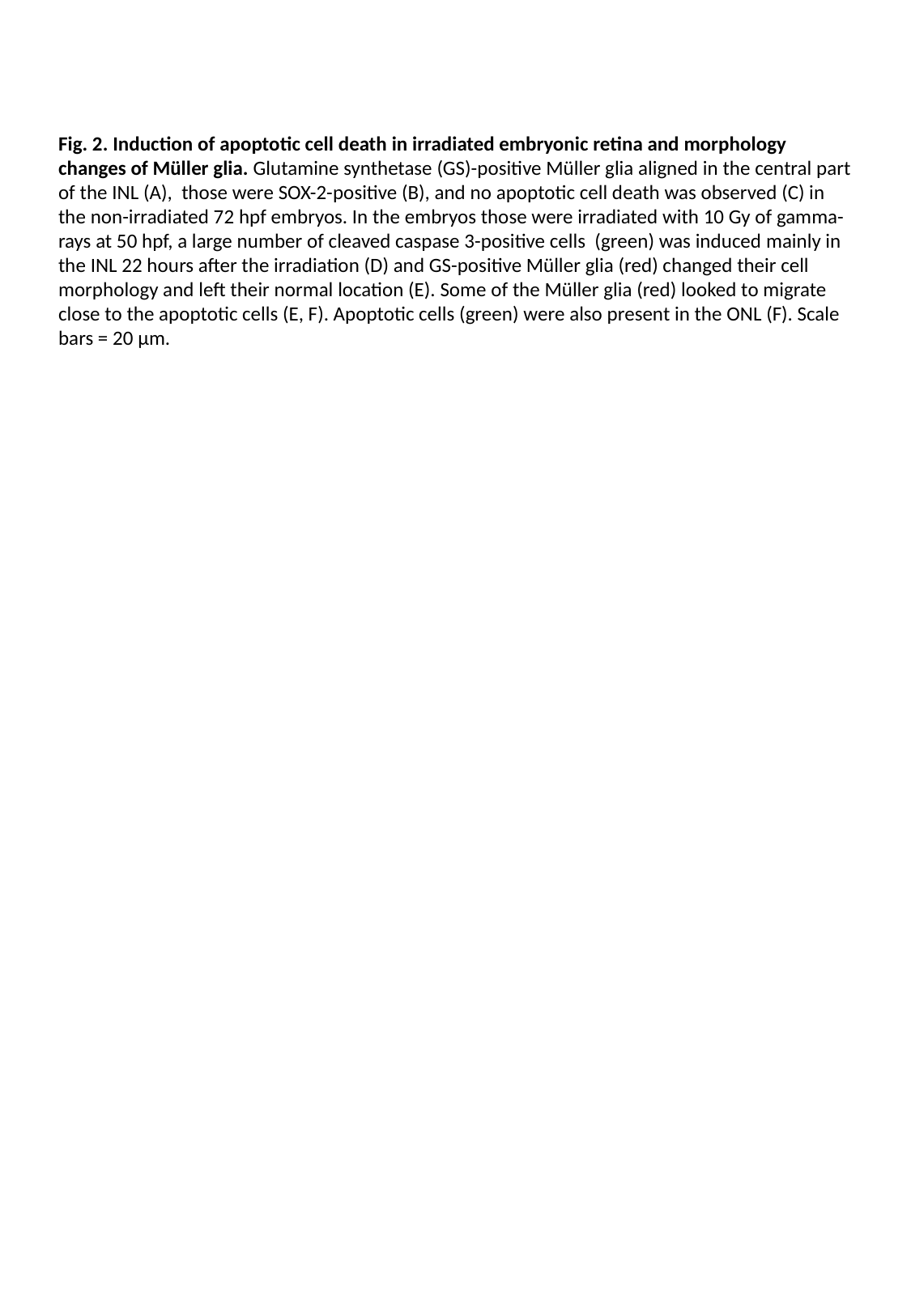

Fig. 2. Induction of apoptotic cell death in irradiated embryonic retina and morphology changes of Müller glia. Glutamine synthetase (GS)-positive Müller glia aligned in the central part of the INL (A),  those were SOX-2-positive (B), and no apoptotic cell death was observed (C) in the non-irradiated 72 hpf embryos. In the embryos those were irradiated with 10 Gy of gamma-rays at 50 hpf, a large number of cleaved caspase 3-positive cells  (green) was induced mainly in the INL 22 hours after the irradiation (D) and GS-positive Müller glia (red) changed their cell morphology and left their normal location (E). Some of the Müller glia (red) looked to migrate close to the apoptotic cells (E, F). Apoptotic cells (green) were also present in the ONL (F). Scale bars = 20 µm.